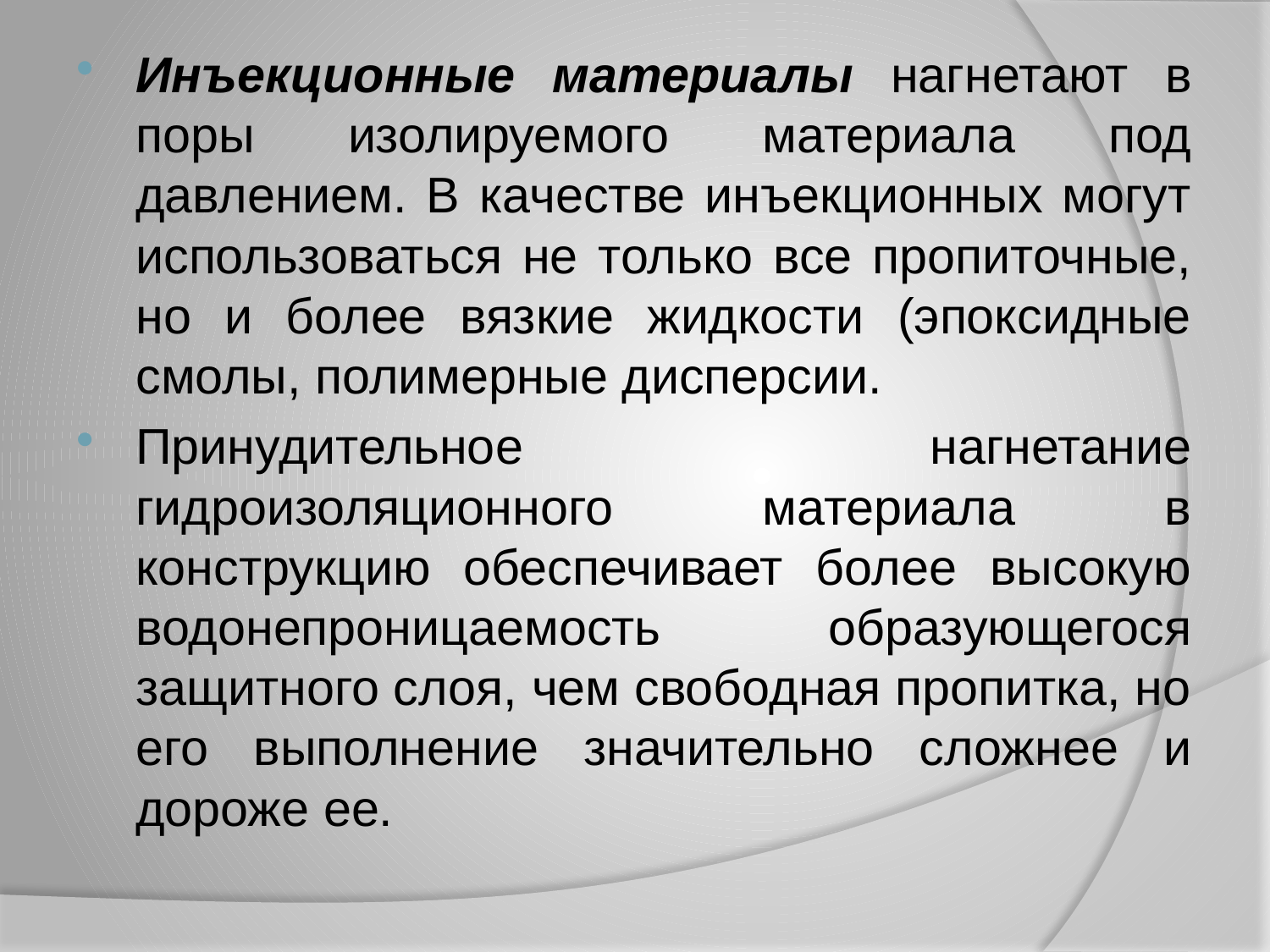

#
Инъекционные материалы нагнетают в поры изолируемого материала под давлением. В качестве инъекционных могут использоваться не только все пропиточные, но и более вязкие жидкости (эпоксидные смолы, полимерные дисперсии.
Принудительное нагнетание гидроизоляционного материала в конструкцию обеспечивает более высокую водонепроницаемость образующегося защитного слоя, чем свободная пропитка, но его выполнение значительно сложнее и дороже ее.